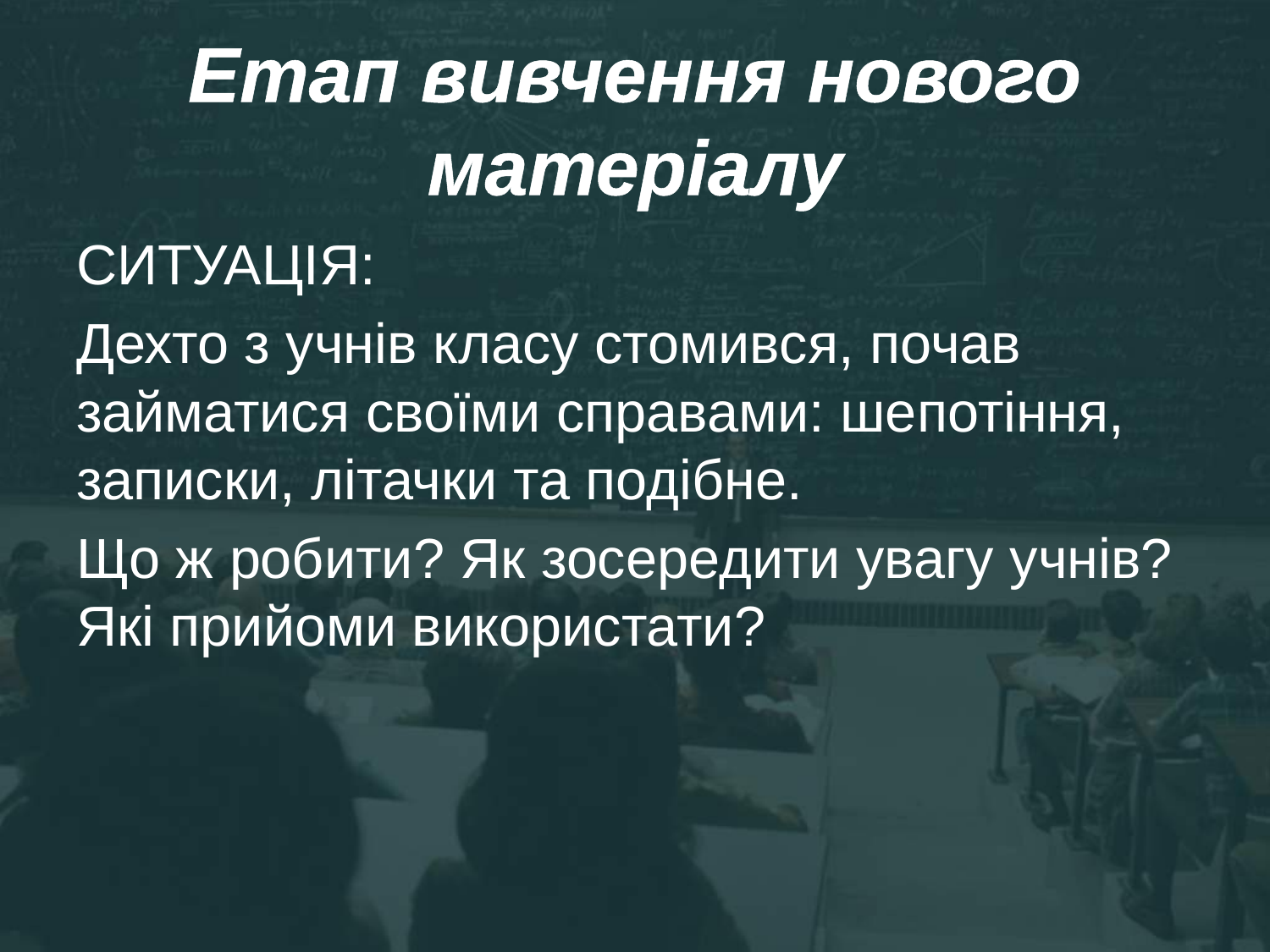

# Етап вивчення нового матеріалу
СИТУАЦІЯ:
Дехто з учнів класу стомився, почав займатися своїми справами: шепотіння, записки, літачки та подібне.
Що ж робити? Як зосередити увагу учнів?  Які прийоми використати?